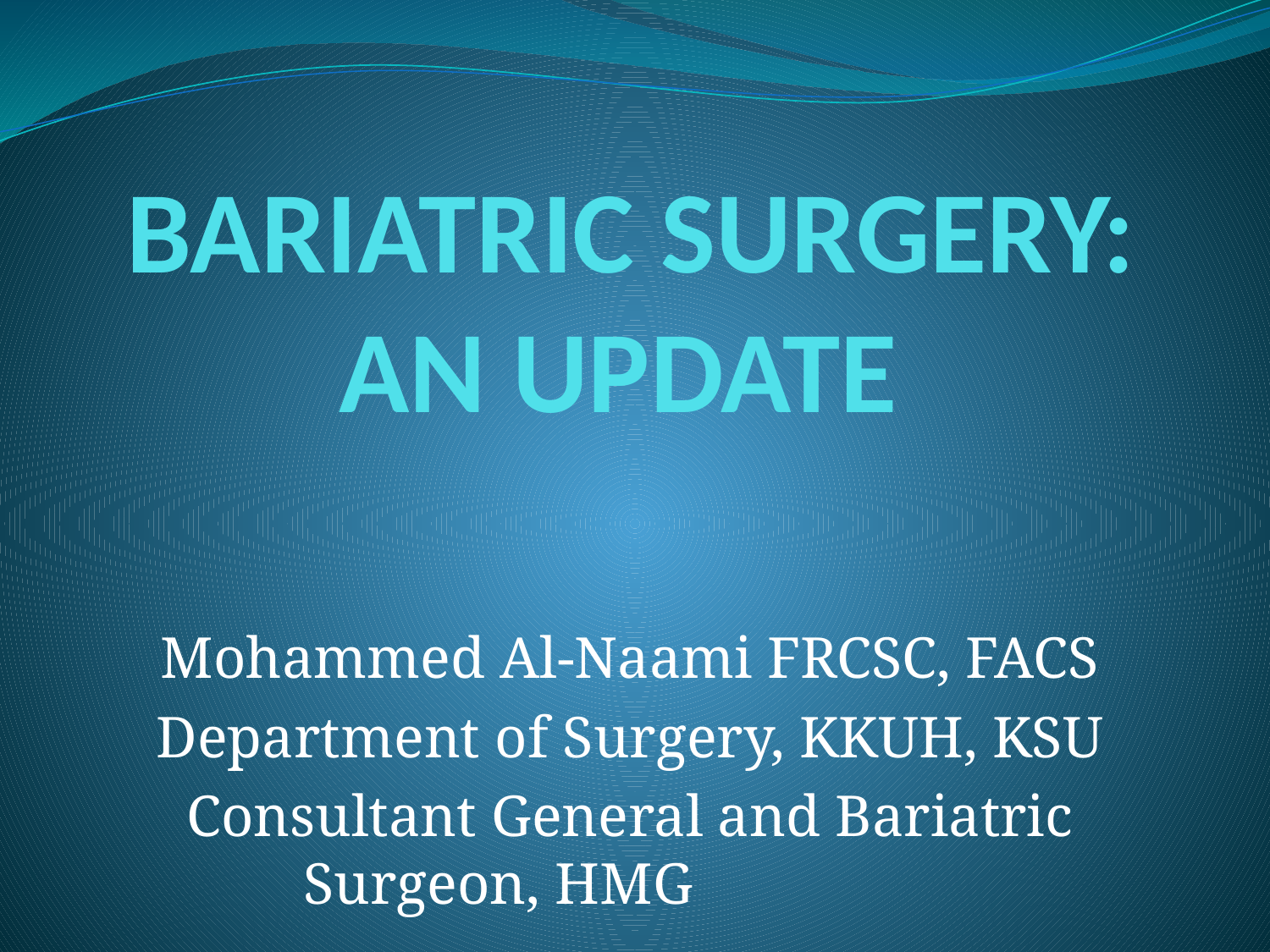

# BARIATRIC SURGERY: AN UPDATE
Mohammed Al-Naami FRCSC, FACS
Department of Surgery, KKUH, KSU
Consultant General and Bariatric Surgeon, HMG